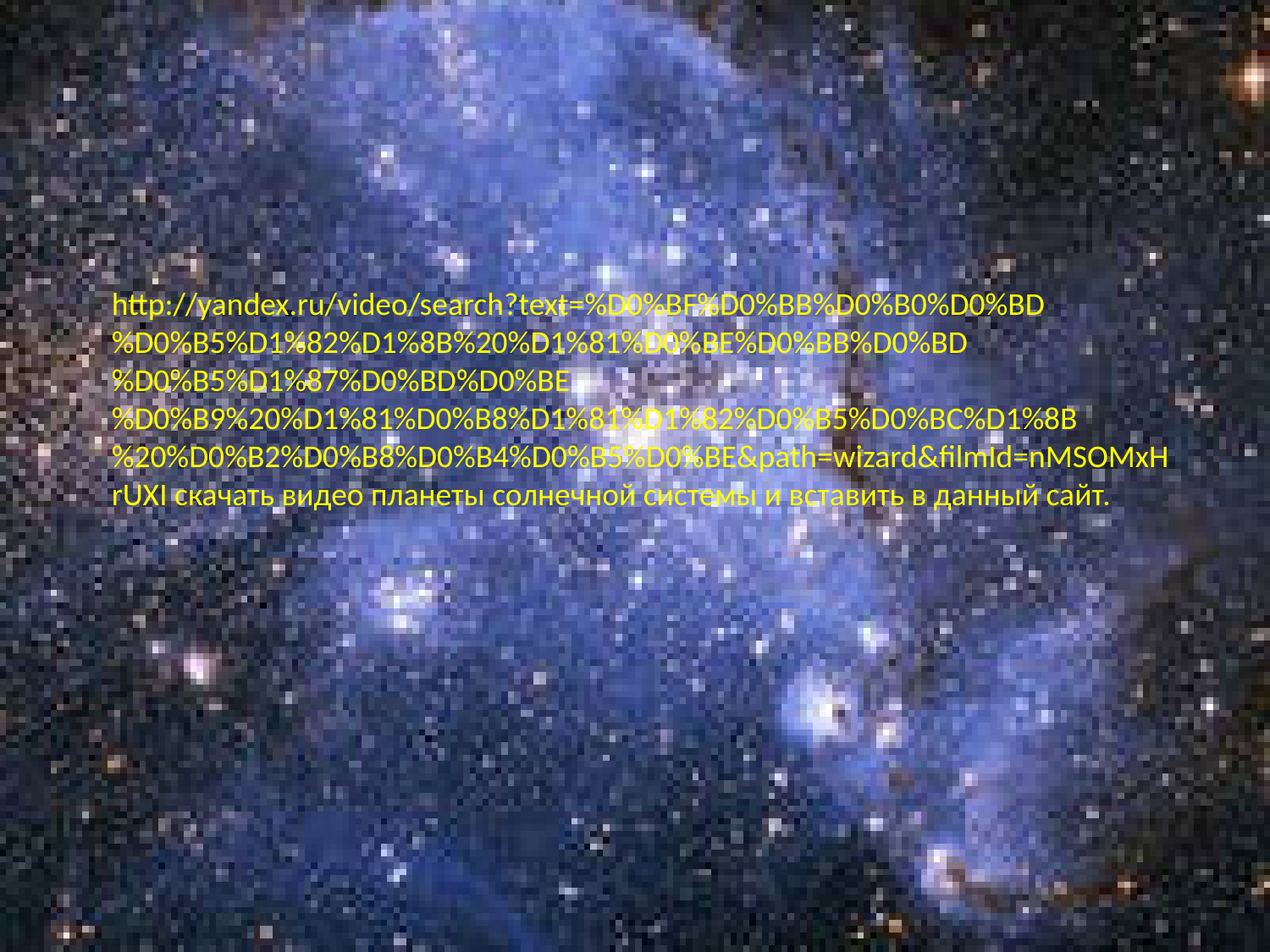

http://yandex.ru/video/search?text=%D0%BF%D0%BB%D0%B0%D0%BD%D0%B5%D1%82%D1%8B%20%D1%81%D0%BE%D0%BB%D0%BD%D0%B5%D1%87%D0%BD%D0%BE%D0%B9%20%D1%81%D0%B8%D1%81%D1%82%D0%B5%D0%BC%D1%8B%20%D0%B2%D0%B8%D0%B4%D0%B5%D0%BE&path=wizard&filmId=nMSOMxHrUXI скачать видео планеты солнечной системы и вставить в данный сайт.